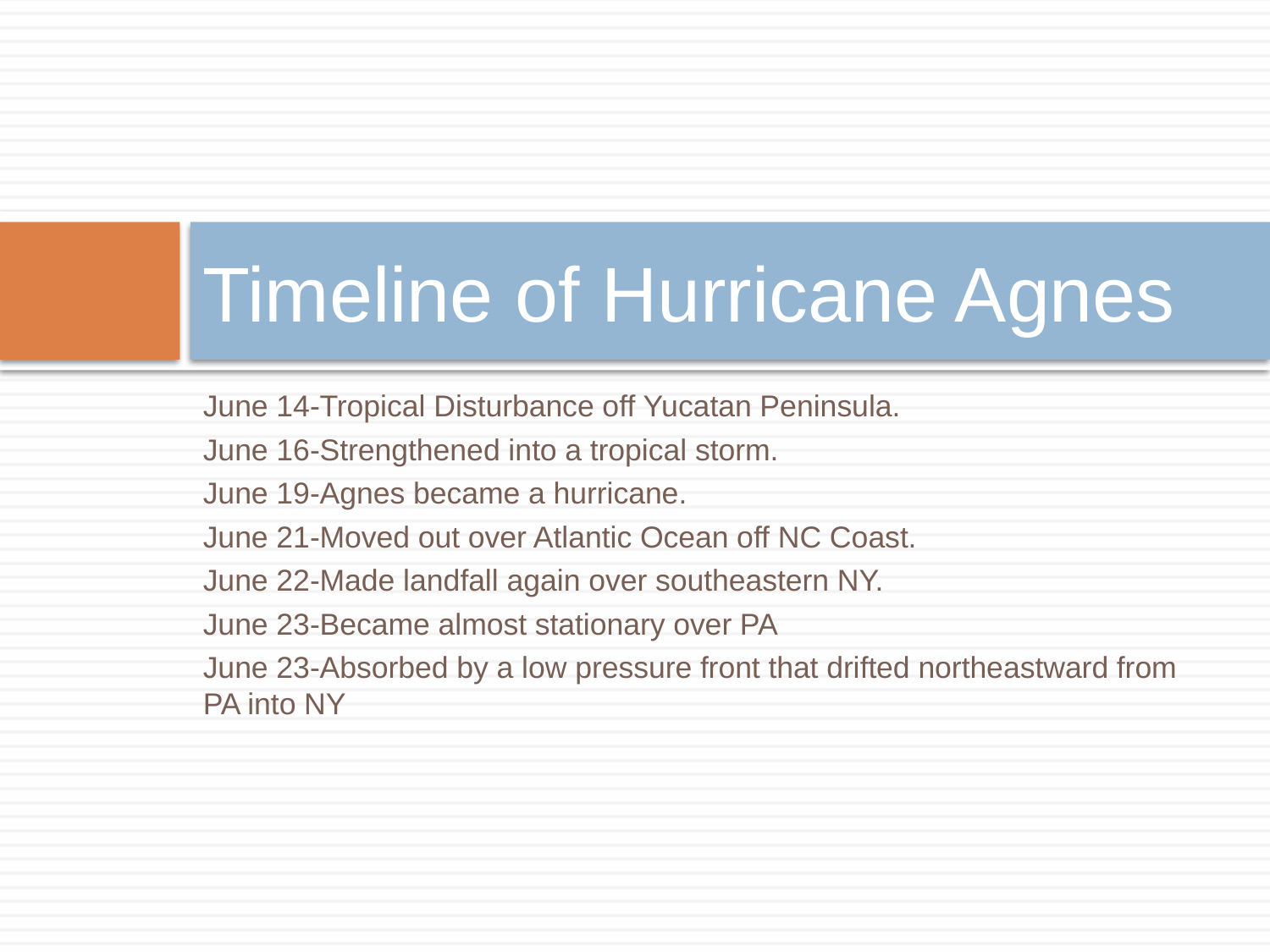

# Timeline of Hurricane Agnes
June 14-Tropical Disturbance off Yucatan Peninsula.
June 16-Strengthened into a tropical storm.
June 19-Agnes became a hurricane.
June 21-Moved out over Atlantic Ocean off NC Coast.
June 22-Made landfall again over southeastern NY.
June 23-Became almost stationary over PA
June 23-Absorbed by a low pressure front that drifted northeastward from PA into NY